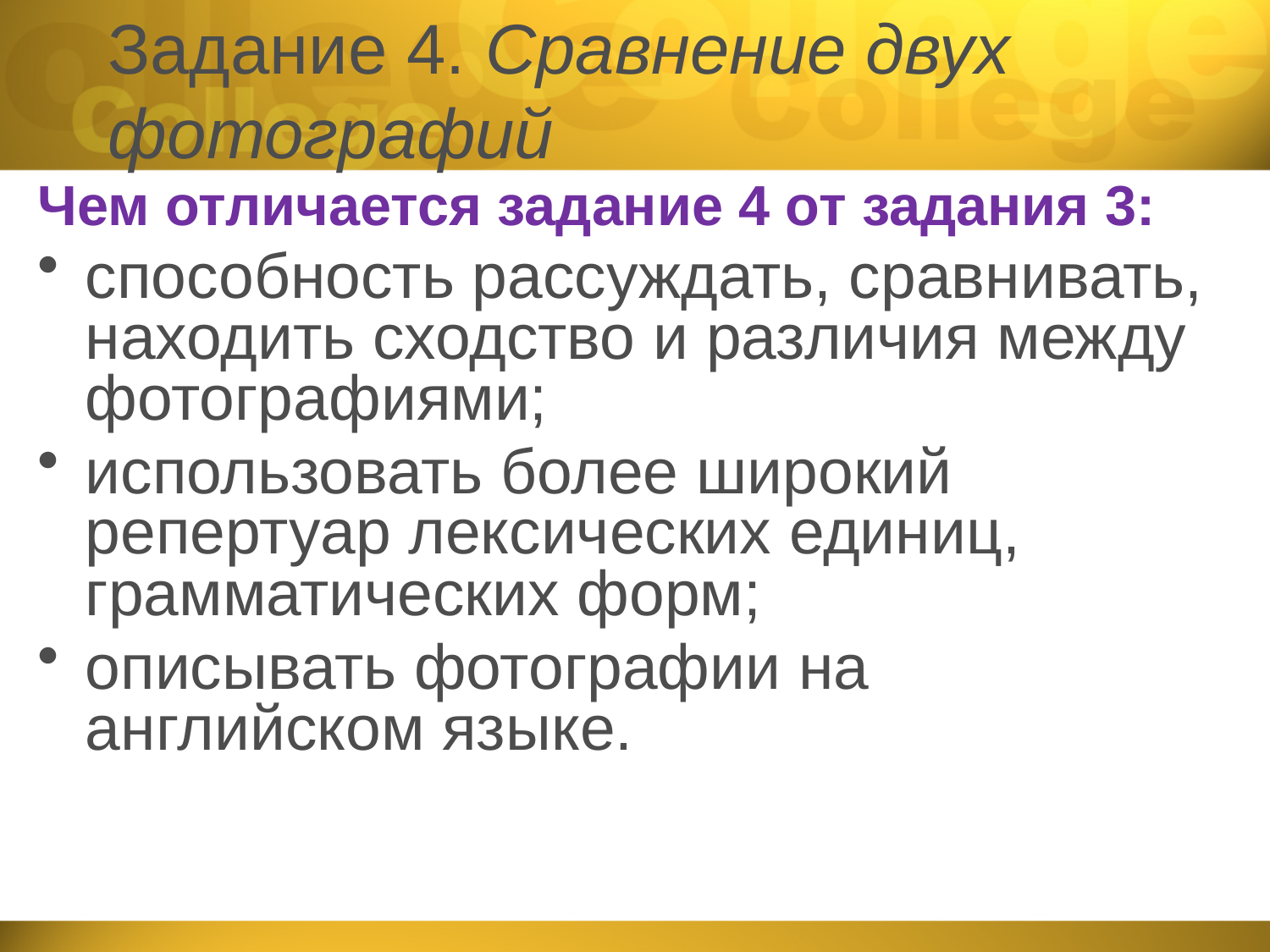

# Задание 4. Сравнение двух фотографий
Чем отличается задание 4 от задания 3:
способность рассуждать, сравнивать, находить сходство и различия между фотографиями;
использовать более широкий репертуар лексических единиц, грамматических форм;
описывать фотографии на английском языке.